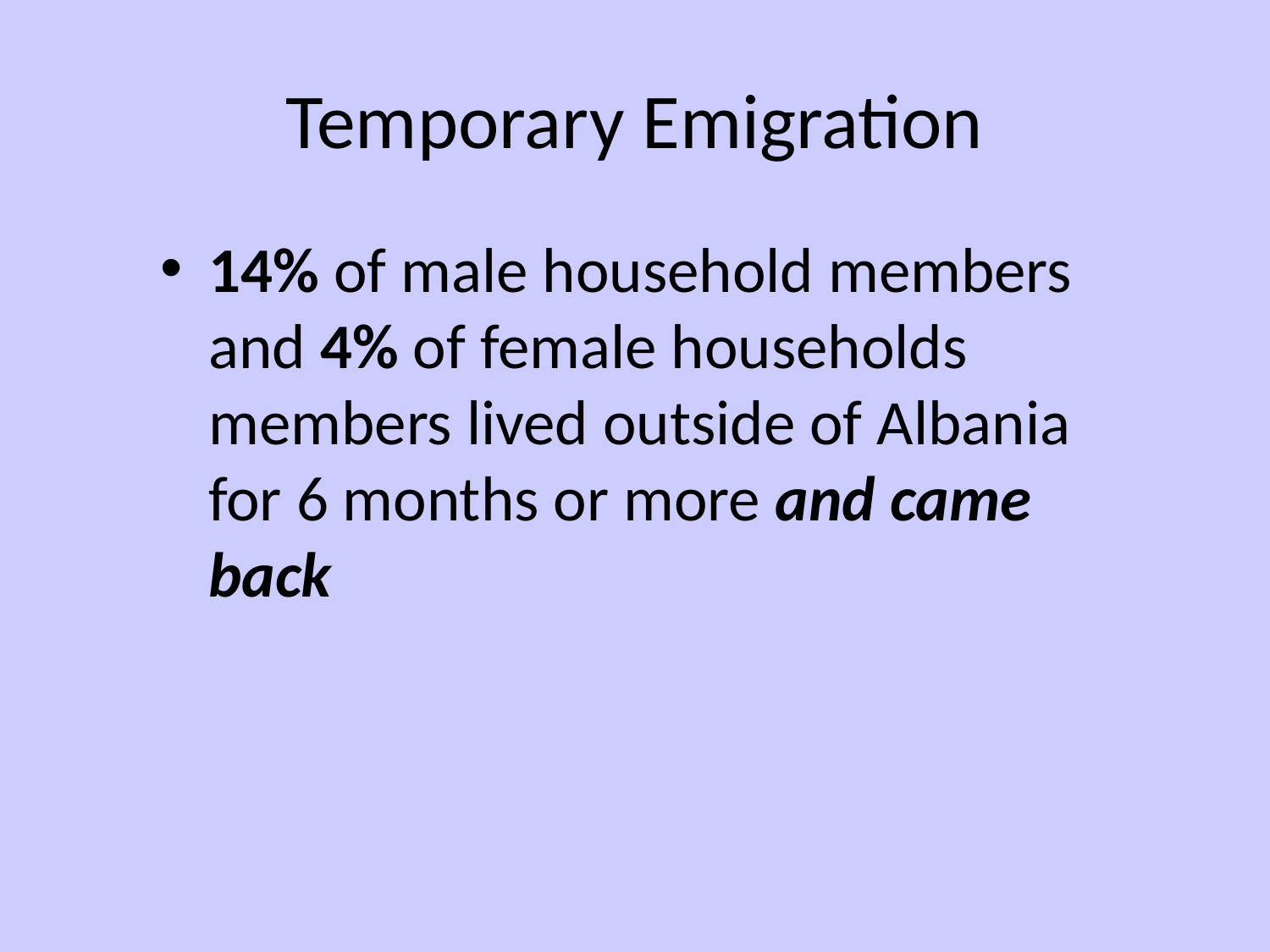

# Temporary Emigration
14% of male household members and 4% of female households members lived outside of Albania for 6 months or more and came back